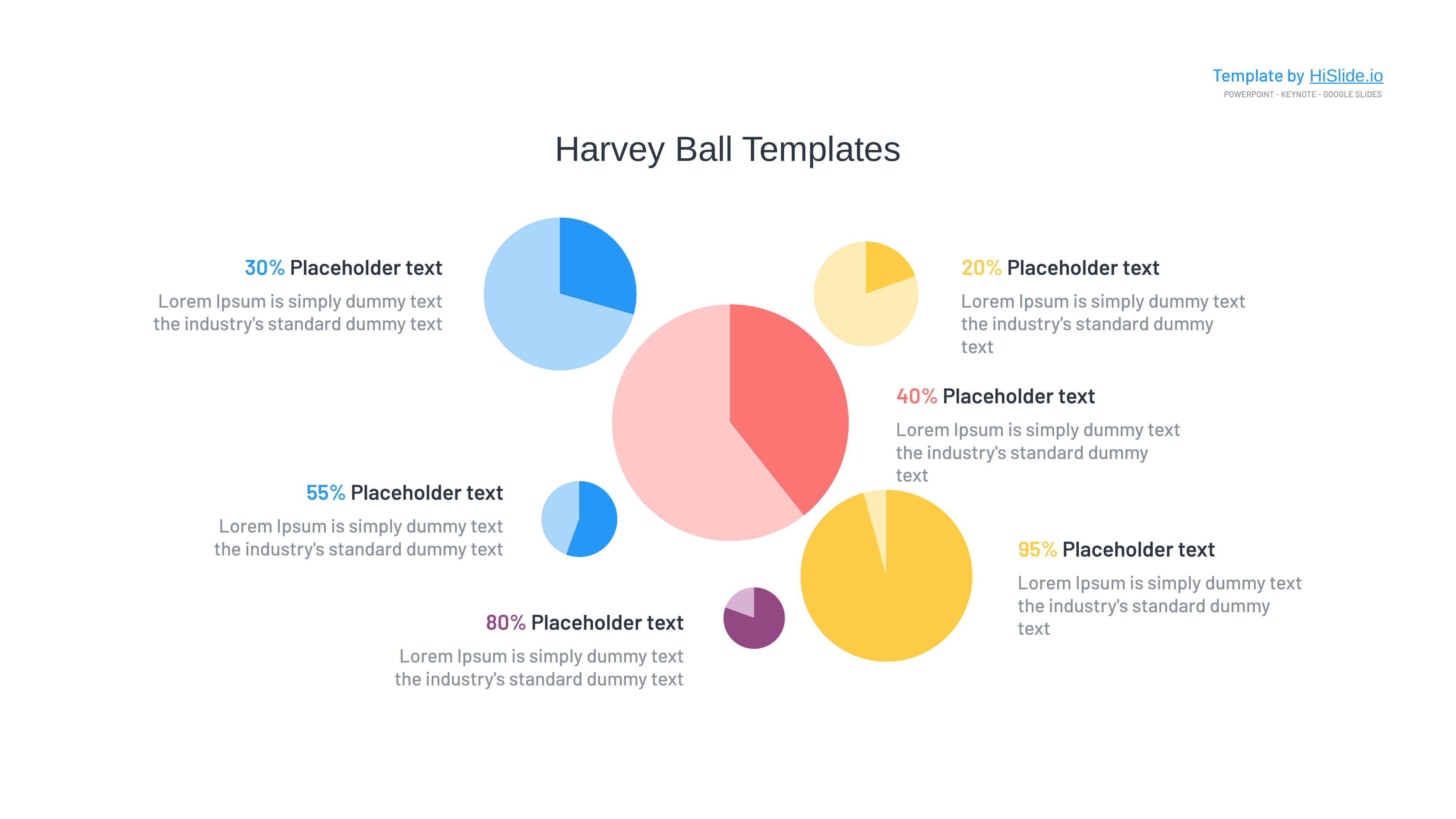

Template by HiSlide.io
PowerPoint - Keynote - Google Slides
Harvey Ball Templates

30% Placeholder text
20% Placeholder text
Lorem Ipsum is simply dummy text the industry's standard dummy text
Lorem Ipsum is simply dummy text the industry's standard dummy text

40% Placeholder text
Lorem Ipsum is simply dummy text the industry's standard dummy
text
55% Placeholder text

Lorem Ipsum is simply dummy text the industry's standard dummy text
95% Placeholder text
Lorem Ipsum is simply dummy text the industry's standard dummy text

80% Placeholder text
Lorem Ipsum is simply dummy text the industry's standard dummy text